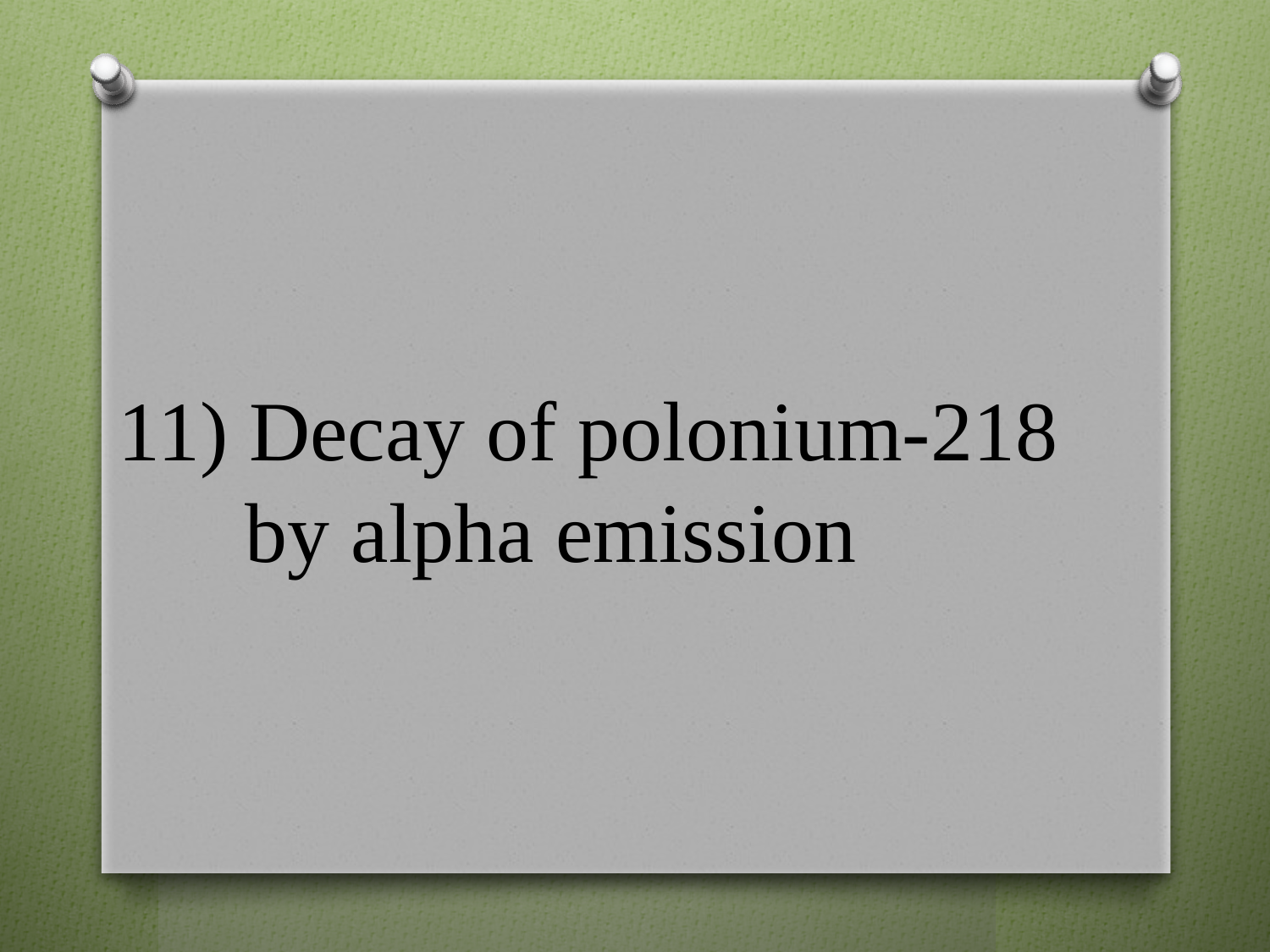

11) Decay of polonium-218
      by alpha emission